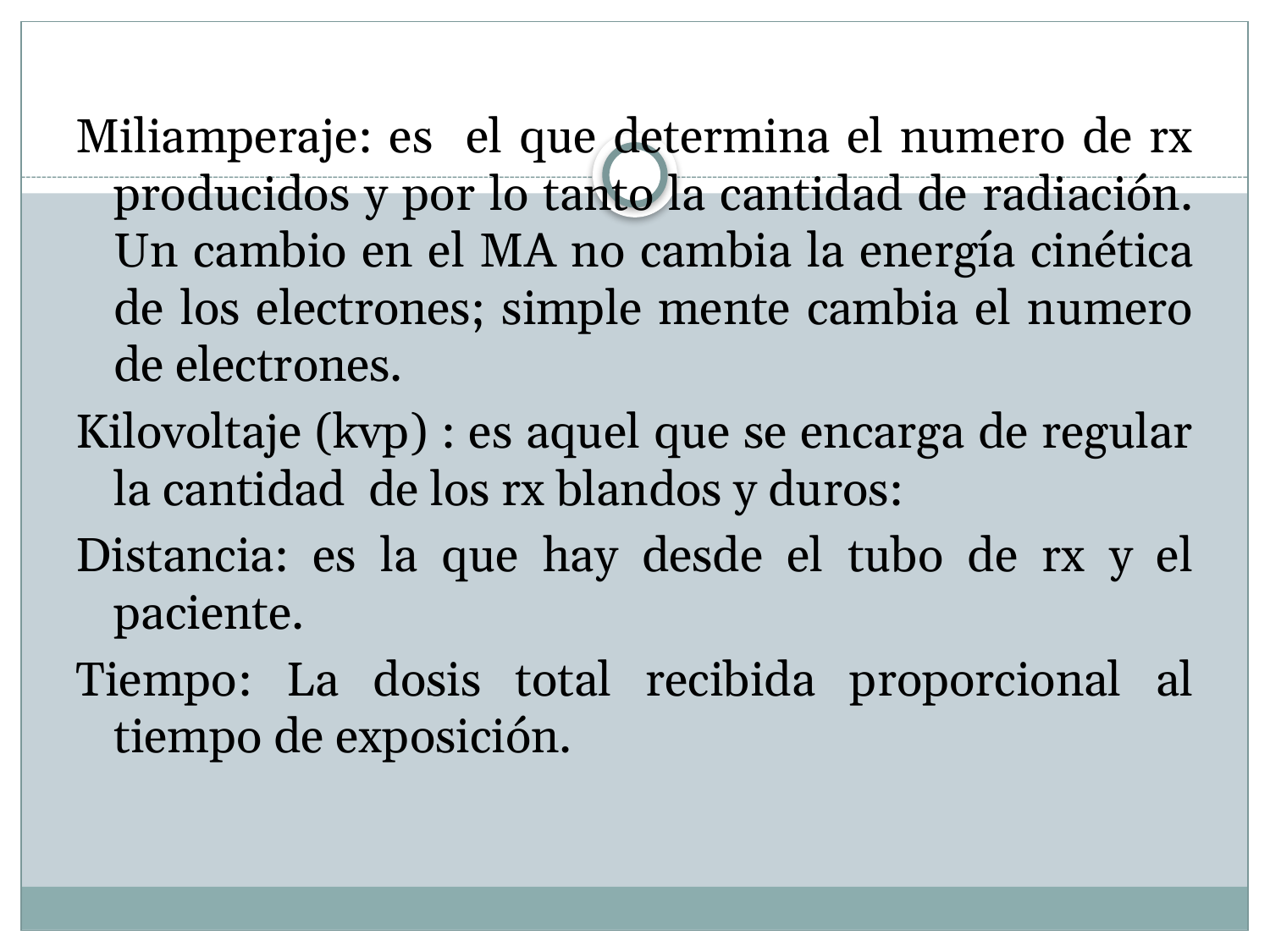

Miliamperaje: es  el que determina el numero de rx producidos y por lo tanto la cantidad de radiación. Un cambio en el MA no cambia la energía cinética de los electrones; simple mente cambia el numero de electrones.
Kilovoltaje (kvp) : es aquel que se encarga de regular la cantidad  de los rx blandos y duros:
Distancia: es la que hay desde el tubo de rx y el paciente.
Tiempo: La dosis total recibida proporcional al tiempo de exposición.